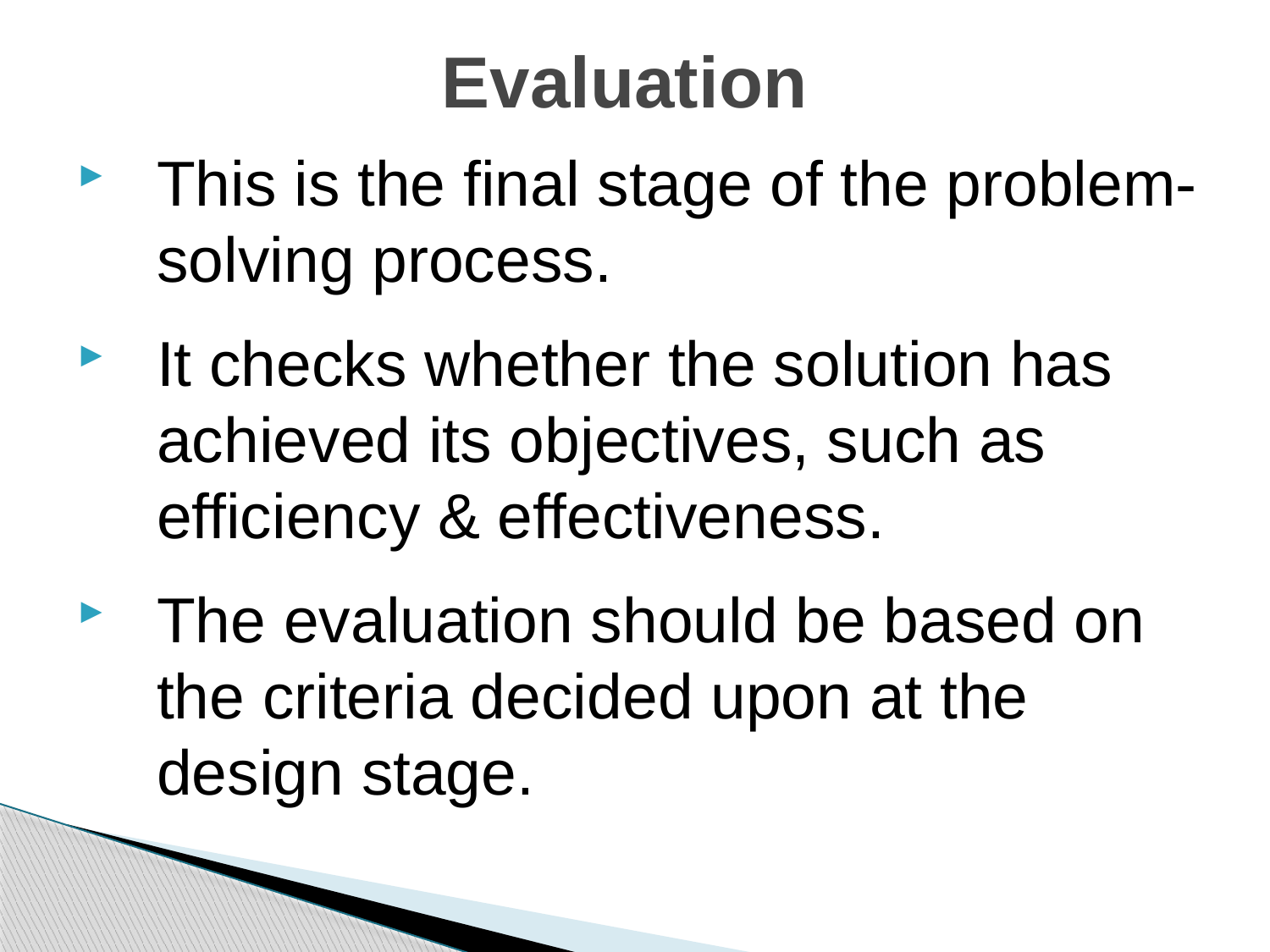

# Evaluation
This is the final stage of the problem-solving process.
It checks whether the solution has achieved its objectives, such as efficiency & effectiveness.
The evaluation should be based on the criteria decided upon at the design stage.